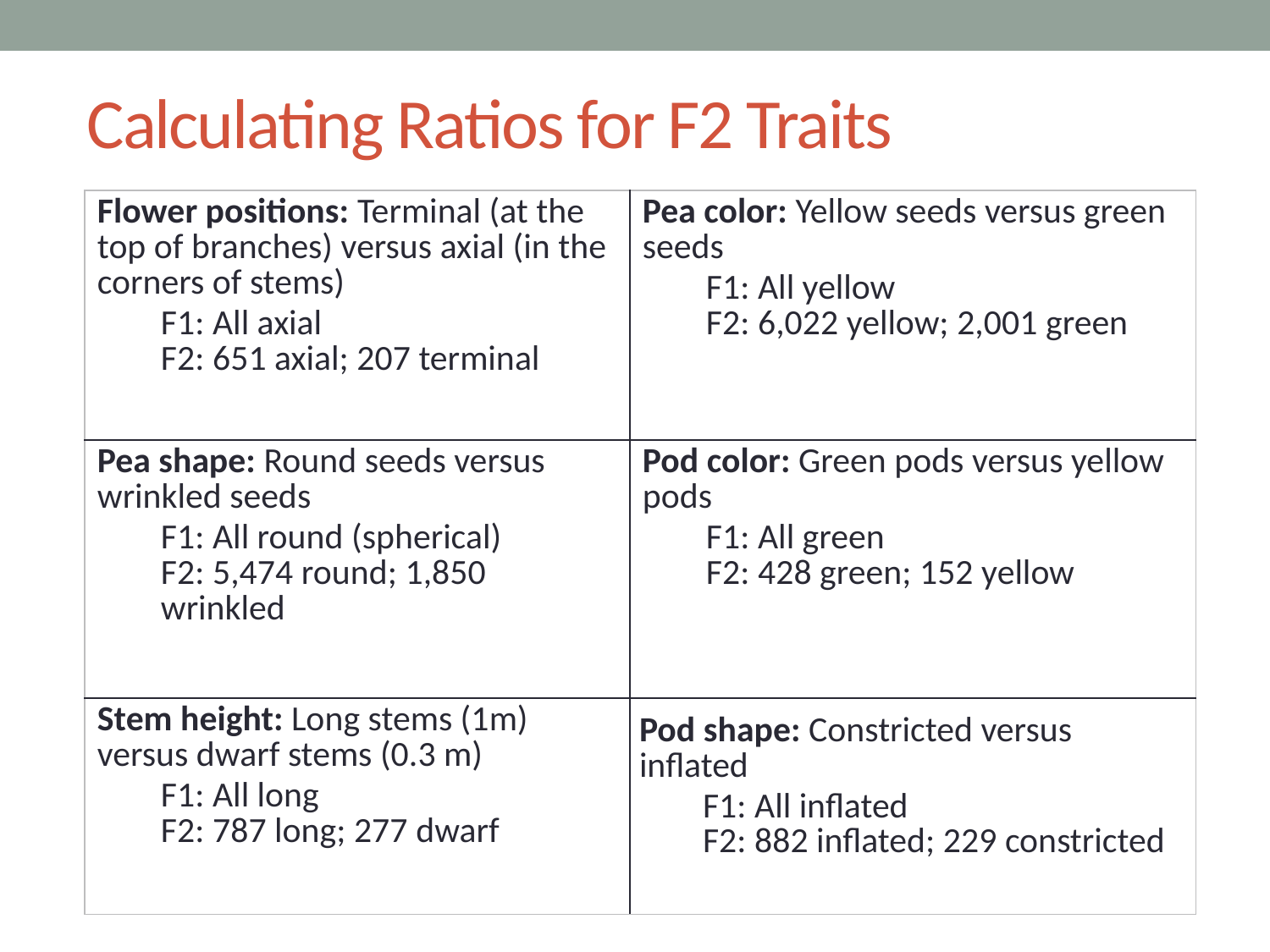

# Calculating Ratios for F2 Traits
| Flower positions: Terminal (at the top of branches) versus axial (in the corners of stems) F1: All axial F2: 651 axial; 207 terminal | Pea color: Yellow seeds versus green seeds F1: All yellow F2: 6,022 yellow; 2,001 green |
| --- | --- |
| Pea shape: Round seeds versus wrinkled seeds F1: All round (spherical) F2: 5,474 round; 1,850 wrinkled | Pod color: Green pods versus yellow pods F1: All green F2: 428 green; 152 yellow |
| Stem height: Long stems (1m) versus dwarf stems (0.3 m) F1: All long F2: 787 long; 277 dwarf | Pod shape: Constricted versus inflated F1: All inflated F2: 882 inflated; 229 constricted |